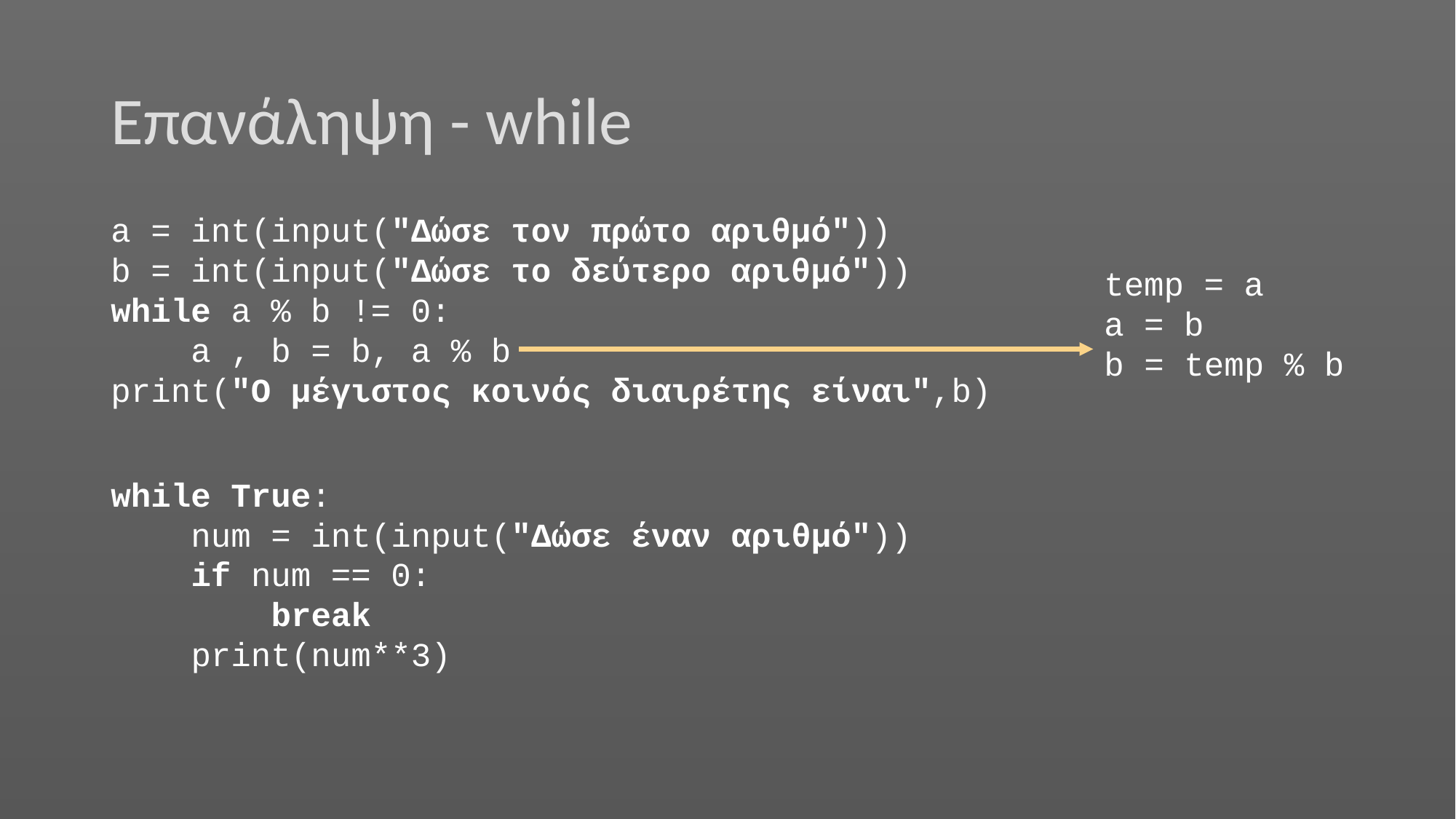

# Επανάληψη - while
a = int(input("Δώσε τον πρώτο αριθμό"))
b = int(input("Δώσε το δεύτερο αριθμό"))
while a % b != 0:
    a , b = b, a % b
print("O μέγιστος κοινός διαιρέτης είναι",b)
temp = a
a = b
b = temp % b
while True:
    num = int(input("Δώσε έναν αριθμό"))
    if num == 0:
        break
    print(num**3)